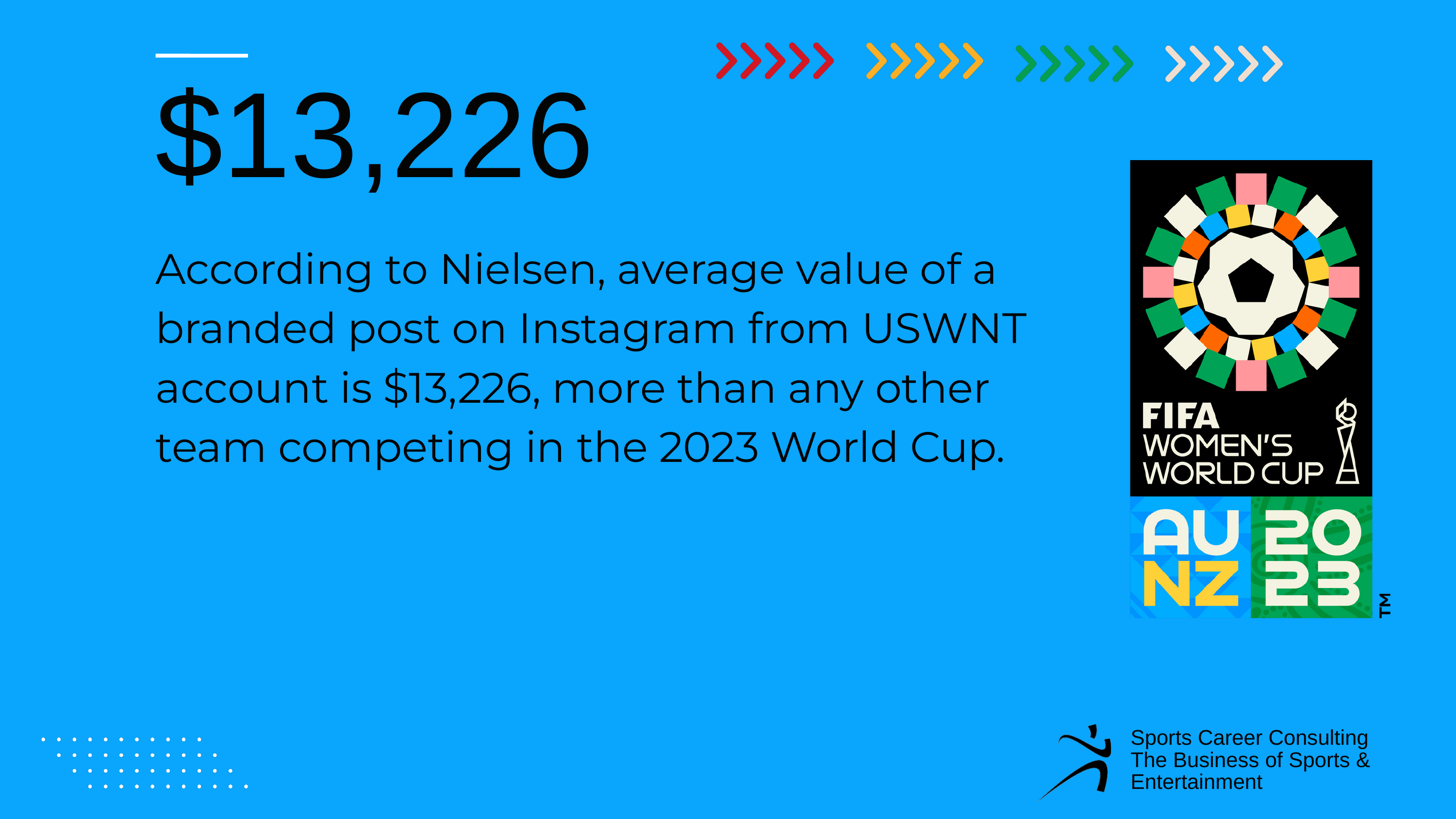

$13,226

According to Nielsen, average value of a branded post on Instagram from USWNT account is $13,226, more than any other team competing in the 2023 World Cup.

Sports Career Consulting
The Business of Sports & Entertainment